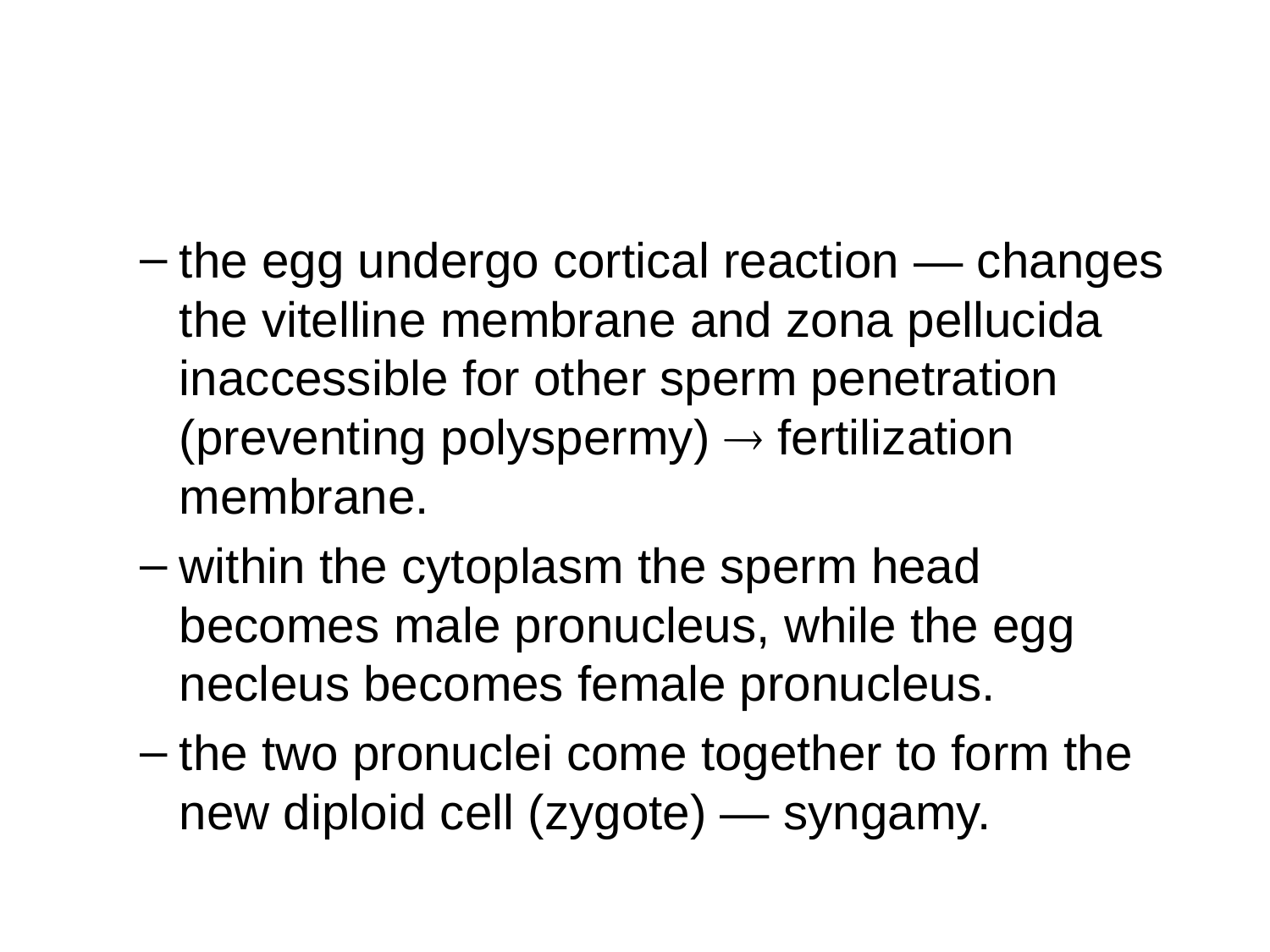

#
the egg undergo cortical reaction — changes the vitelline membrane and zona pellucida inaccessible for other sperm penetration (preventing polyspermy) → fertilization membrane.
within the cytoplasm the sperm head becomes male pronucleus, while the egg necleus becomes female pronucleus.
the two pronuclei come together to form the new diploid cell (zygote) — syngamy.